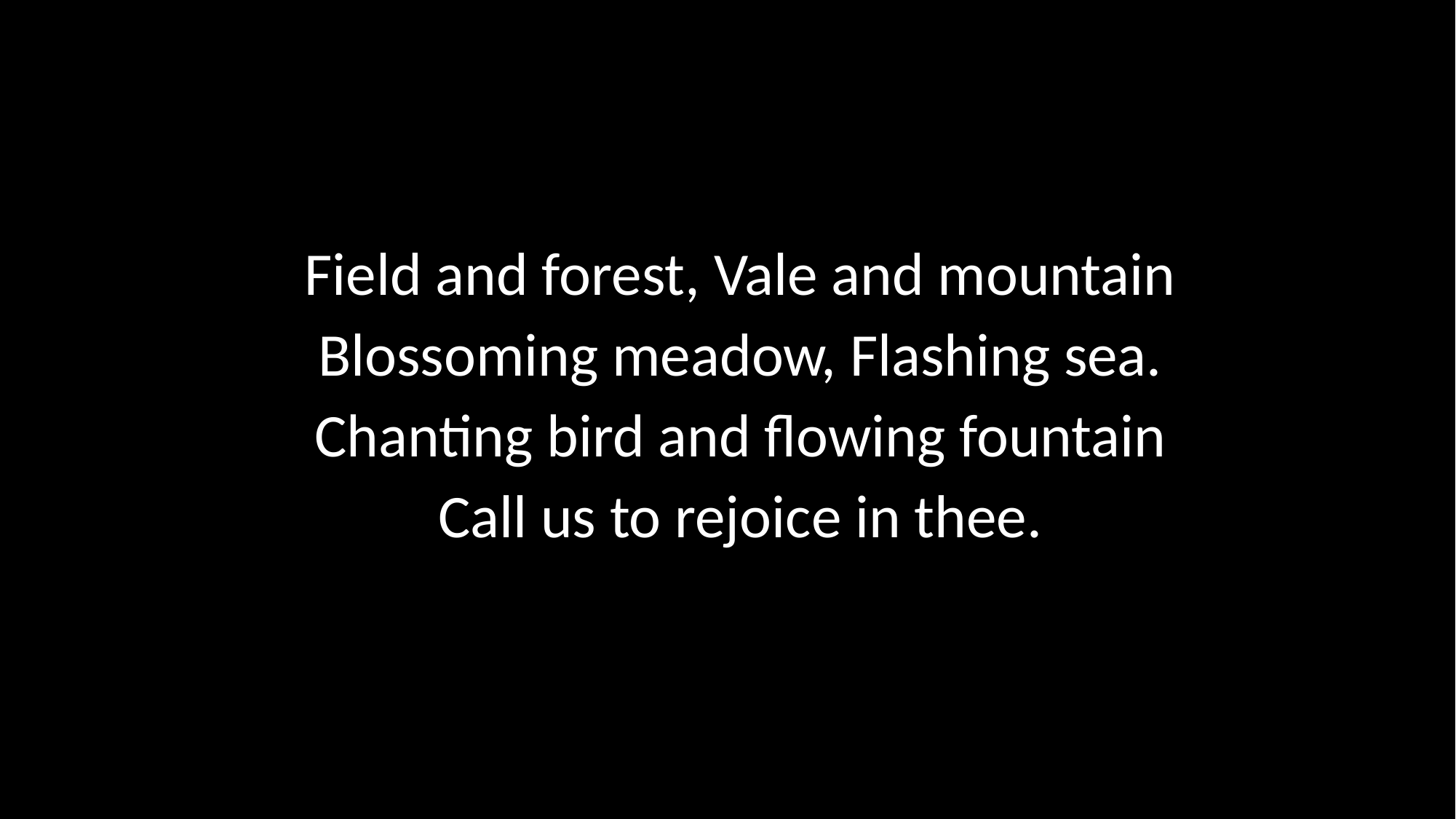

Field and forest, Vale and mountain
Blossoming meadow, Flashing sea.
Chanting bird and flowing fountain
Call us to rejoice in thee.